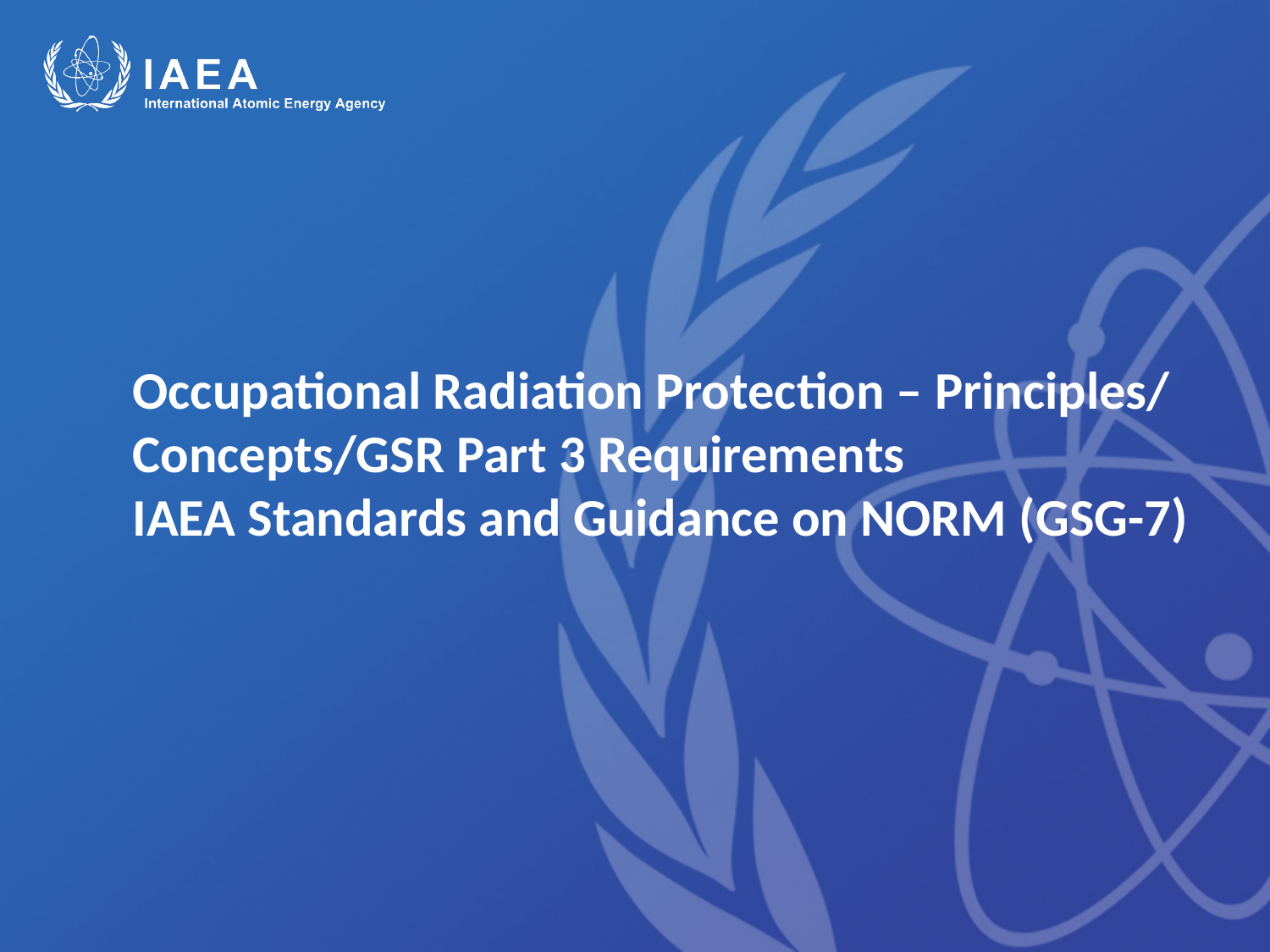

# Occupational Radiation Protection – Principles/ Concepts/GSR Part 3 Requirements IAEA Standards and Guidance on NORM (GSG-7)